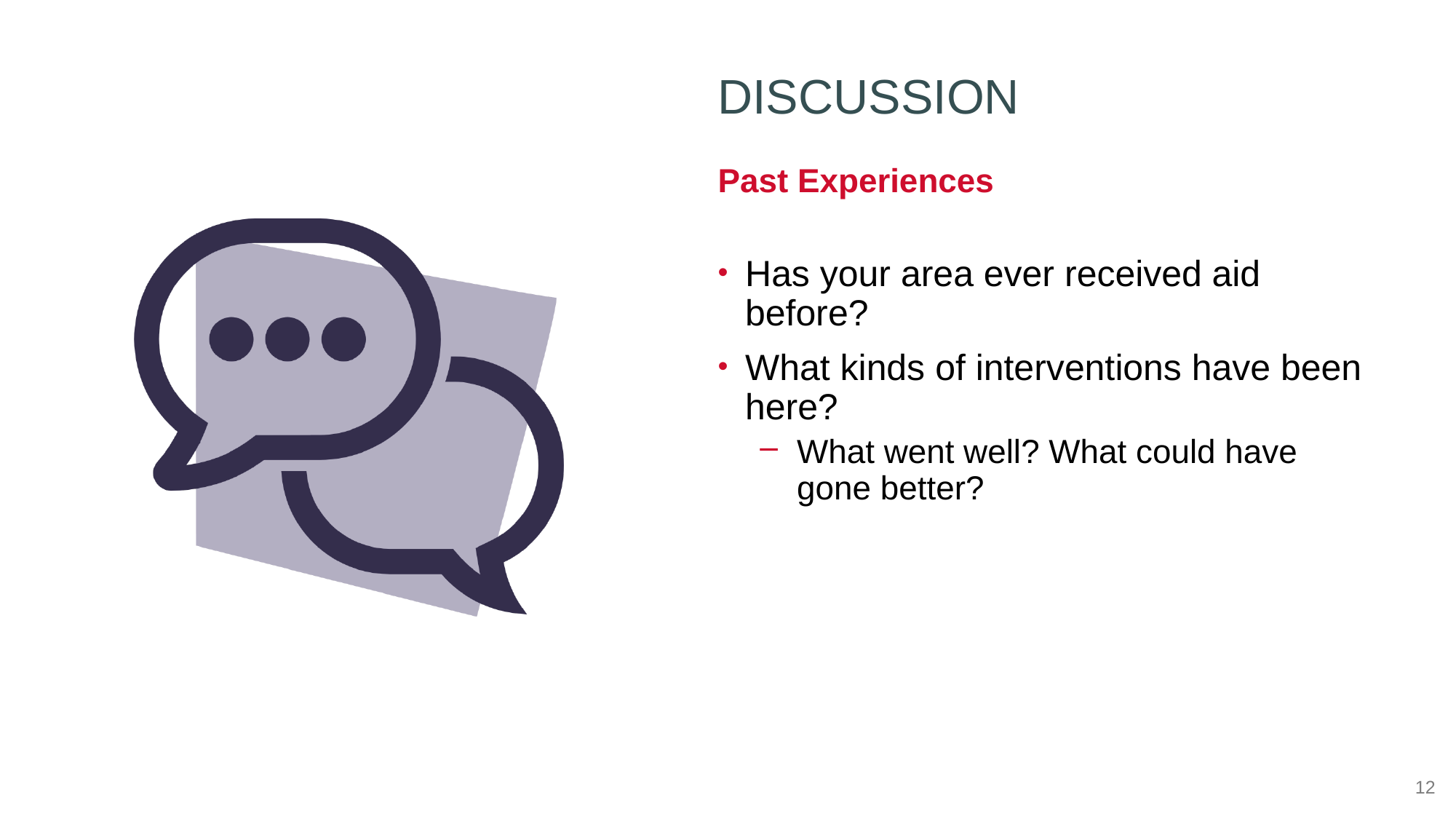

Past Experiences
Has your area ever received aid before?
What kinds of interventions have been here?
What went well? What could have gone better?
12